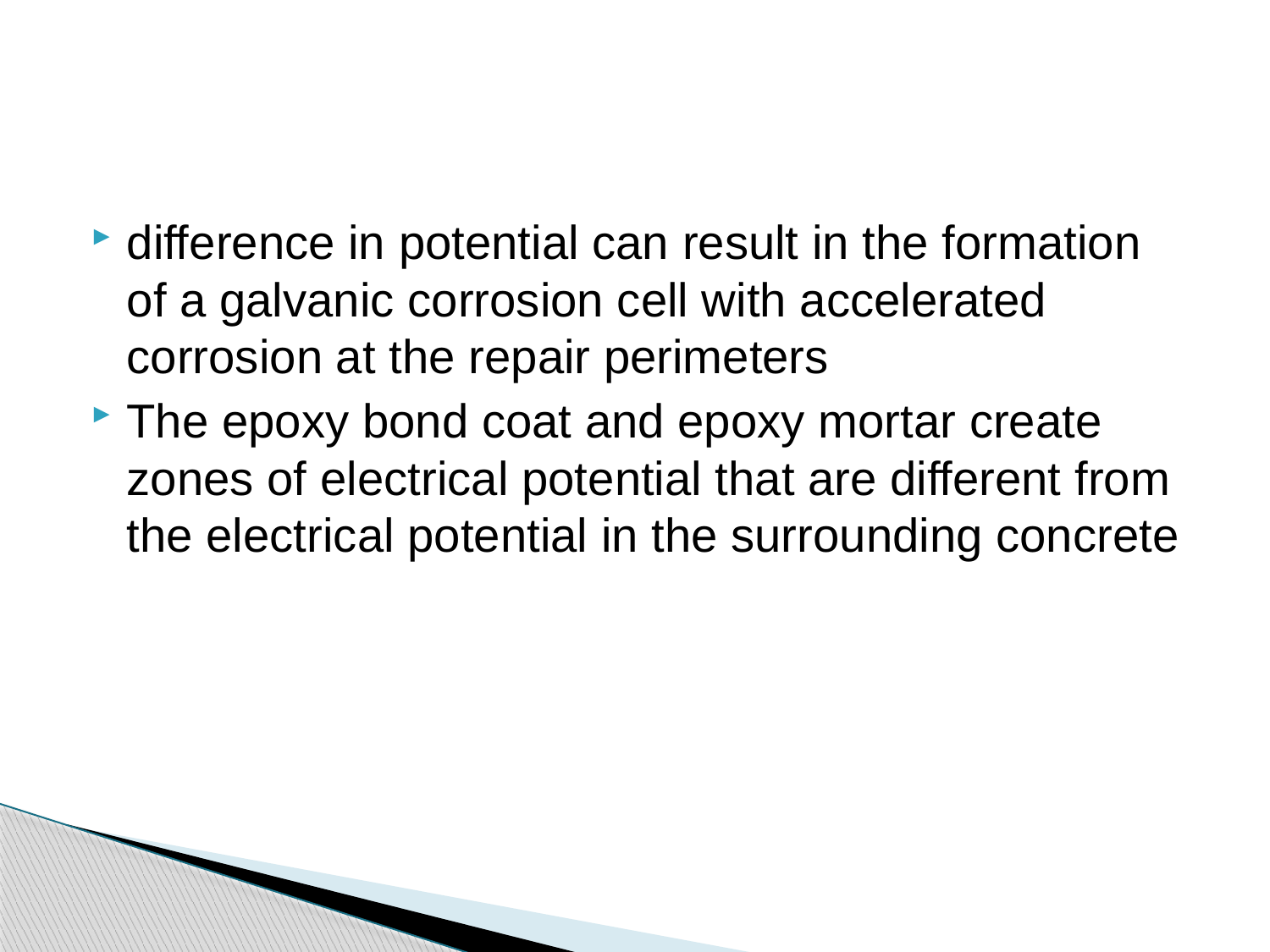

#
difference in potential can result in the formation of a galvanic corrosion cell with accelerated corrosion at the repair perimeters
The epoxy bond coat and epoxy mortar create zones of electrical potential that are different from the electrical potential in the surrounding concrete